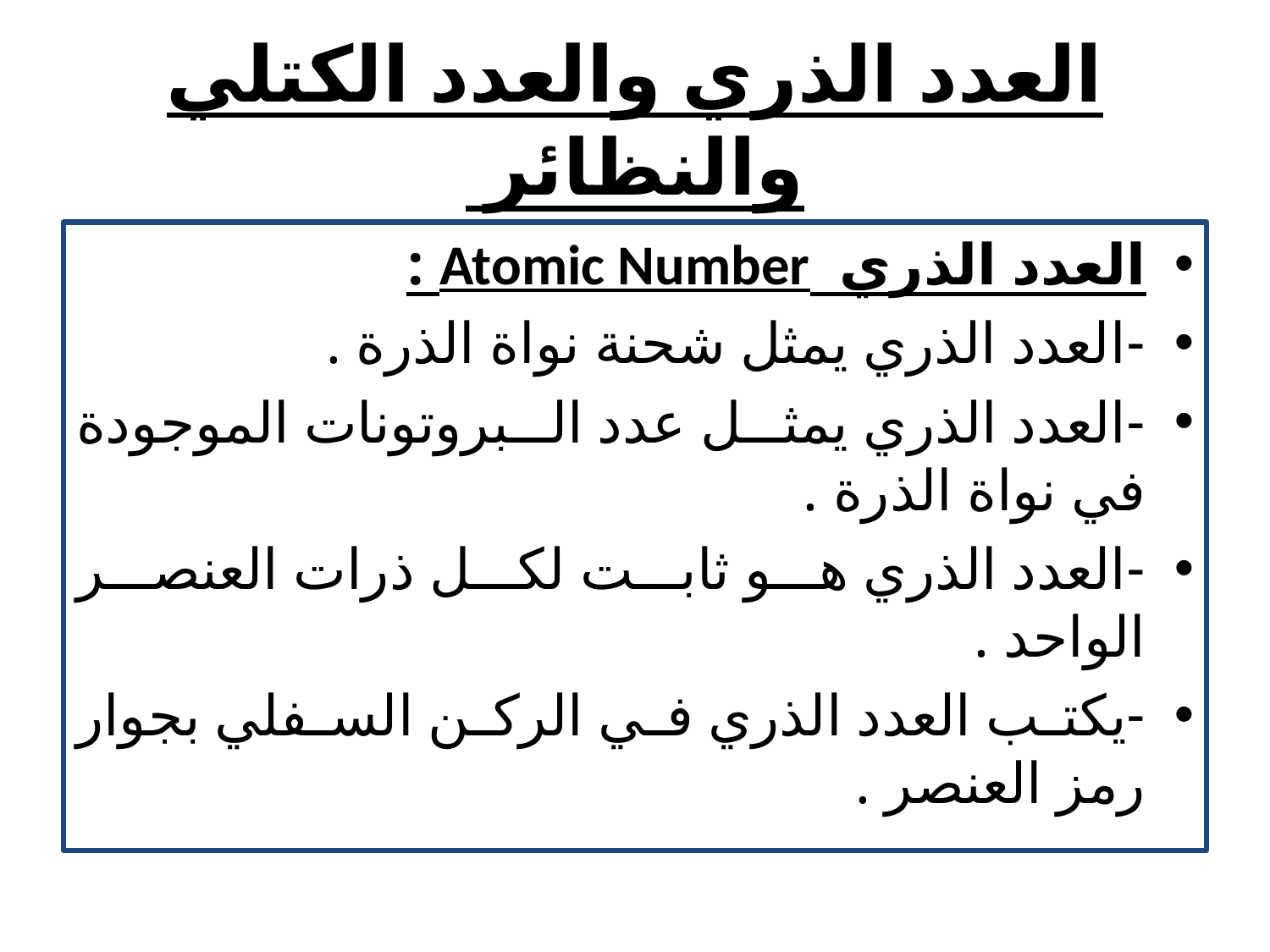

# العدد الذري والعدد الكتلي والنظائر
العدد الذري  Atomic Number :
-العدد الذري يمثل شحنة نواة الذرة .
-العدد الذري يمثل عدد البروتونات الموجودة في نواة الذرة .
-العدد الذري هو ثابت لكل ذرات العنصر الواحد .
-يكتب العدد الذري في الركن السفلي بجوار رمز العنصر .